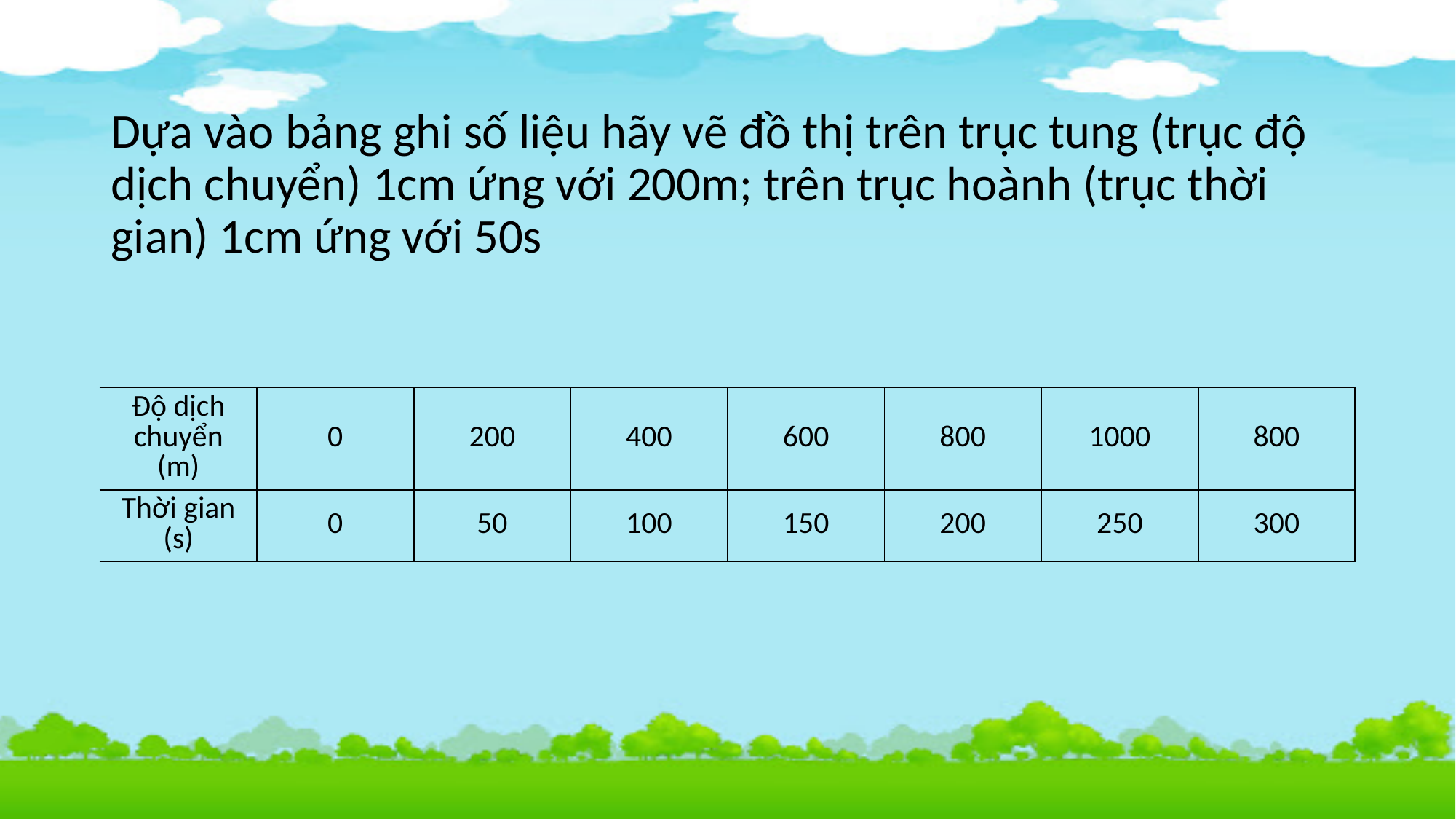

# Dựa vào bảng ghi số liệu hãy vẽ đồ thị trên trục tung (trục độ dịch chuyển) 1cm ứng với 200m; trên trục hoành (trục thời gian) 1cm ứng với 50s
| Độ dịch chuyển (m) | 0 | 200 | 400 | 600 | 800 | 1000 | 800 |
| --- | --- | --- | --- | --- | --- | --- | --- |
| Thời gian (s) | 0 | 50 | 100 | 150 | 200 | 250 | 300 |